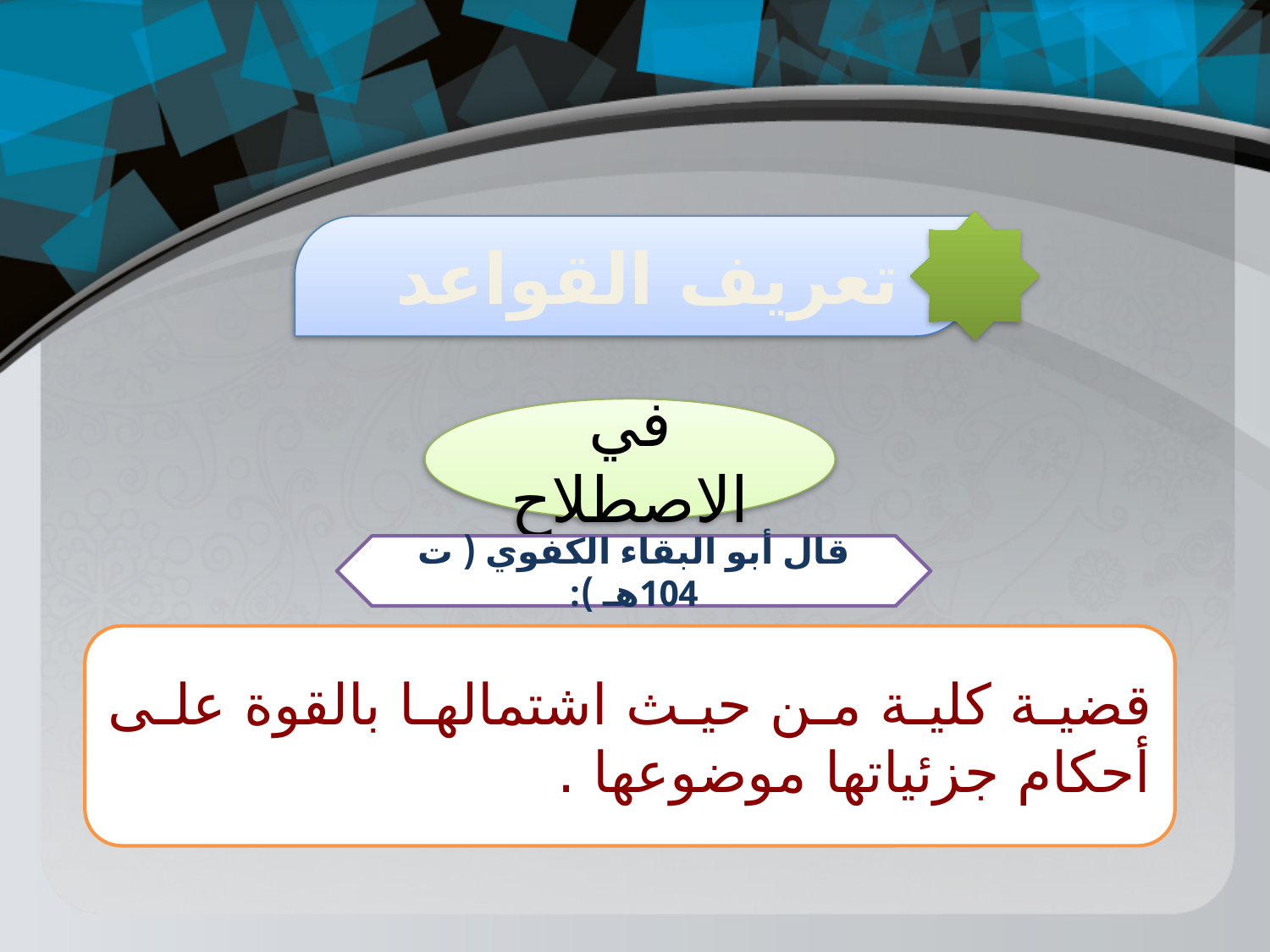

تعريف القواعد
في الاصطلاح
قال أبو البقاء الكفوي ( ت 104هـ ):
قضية كلية من حيث اشتمالها بالقوة على أحكام جزئياتها موضوعها .